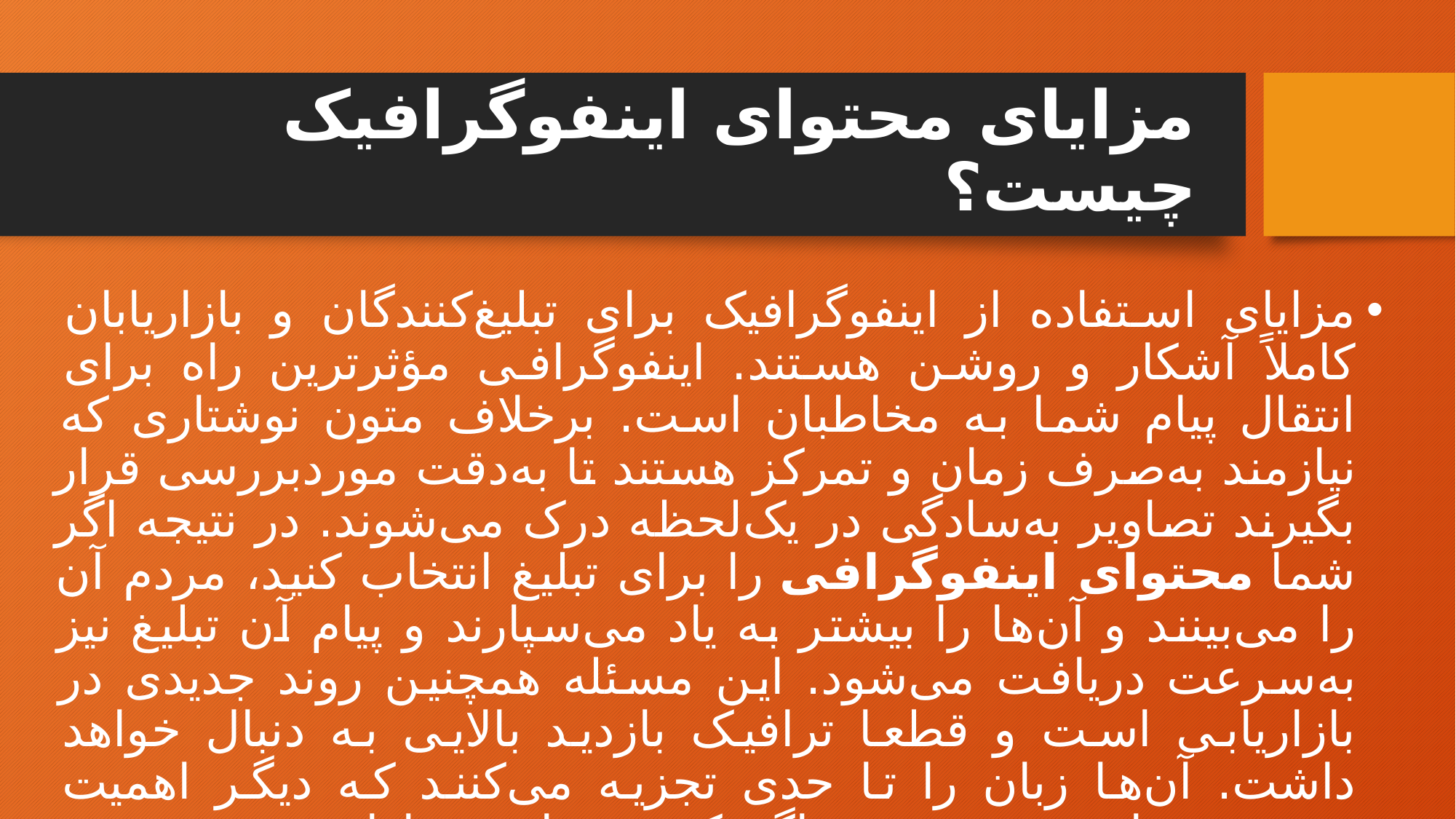

# مزایای محتوای اینفوگرافیک چیست؟
مزایای استفاده از اینفوگرافیک برای تبلیغ‌کنندگان و بازاریابان کاملاً آشکار و روشن هستند. اینفوگرافی مؤثرترین راه برای انتقال پیام شما به مخاطبان است. برخلاف متون نوشتاری که نیازمند به‌صرف زمان و تمرکز هستند تا به‌دقت موردبررسی قرار بگیرند تصاویر به‌سادگی در یک‌لحظه درک می‌شوند. در نتیجه اگر شما محتوای اینفوگرافی را برای تبلیغ انتخاب کنید، مردم آن را می‌بینند و آن‌ها را بیشتر به یاد می‌سپارند و پیام آن تبلیغ نیز به‌سرعت دریافت می‌شود. این مسئله همچنین روند جدیدی در بازاریابی است و قطعا ترافیک بازدید بالایی به دنبال خواهد داشت. آن‌ها زبان را تا حدی تجزیه می‌کنند که دیگر اهمیت نخست، زبان نیست. حتی اگر کسی زبان شمارا نمی‌فهمد هنوز هم می‌تواند آنچه در تصویر توضیح داده‌شده را درک کند.